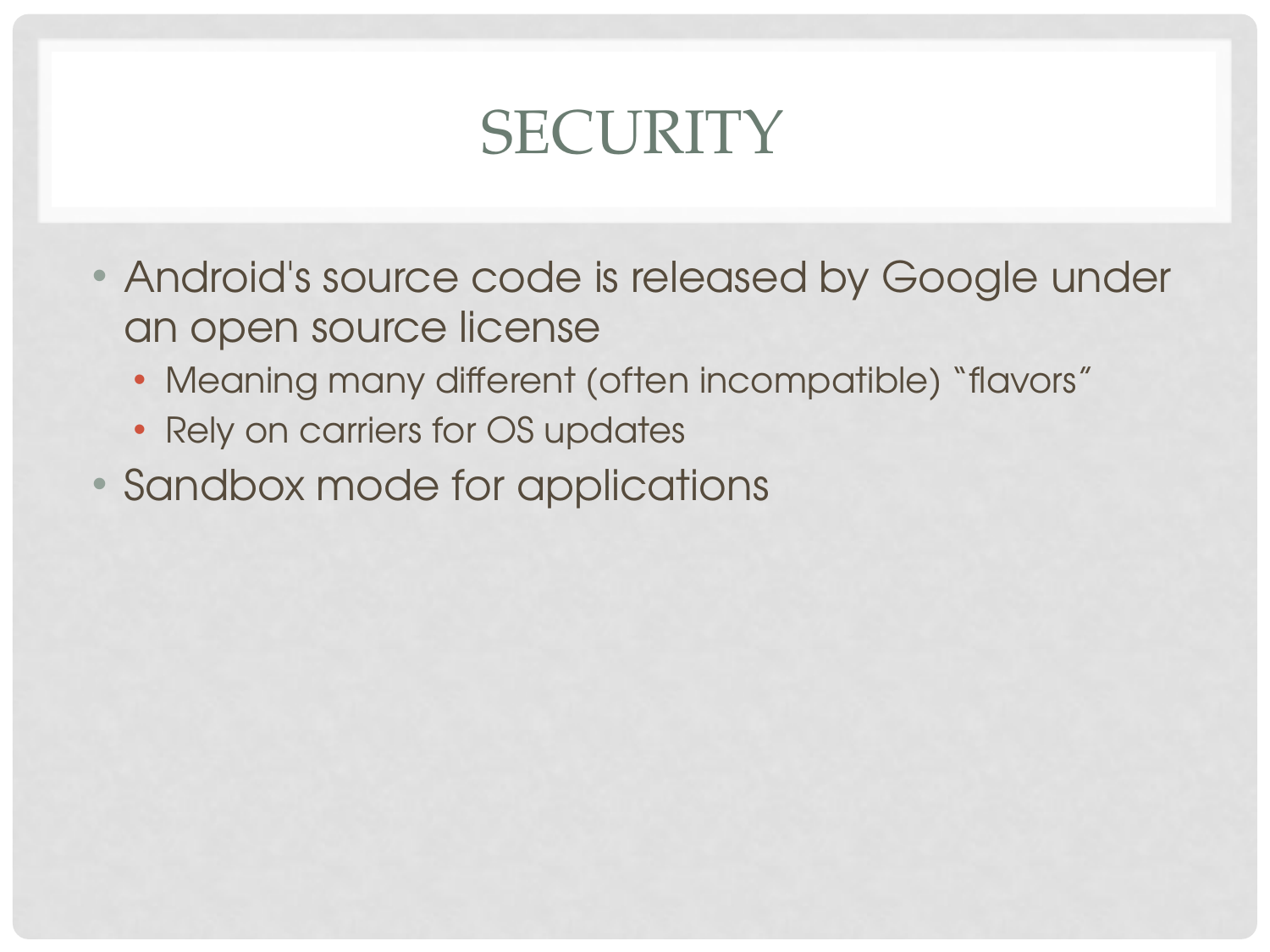

# Security
Android's source code is released by Google under an open source license
Meaning many different (often incompatible) “flavors”
Rely on carriers for OS updates
Sandbox mode for applications